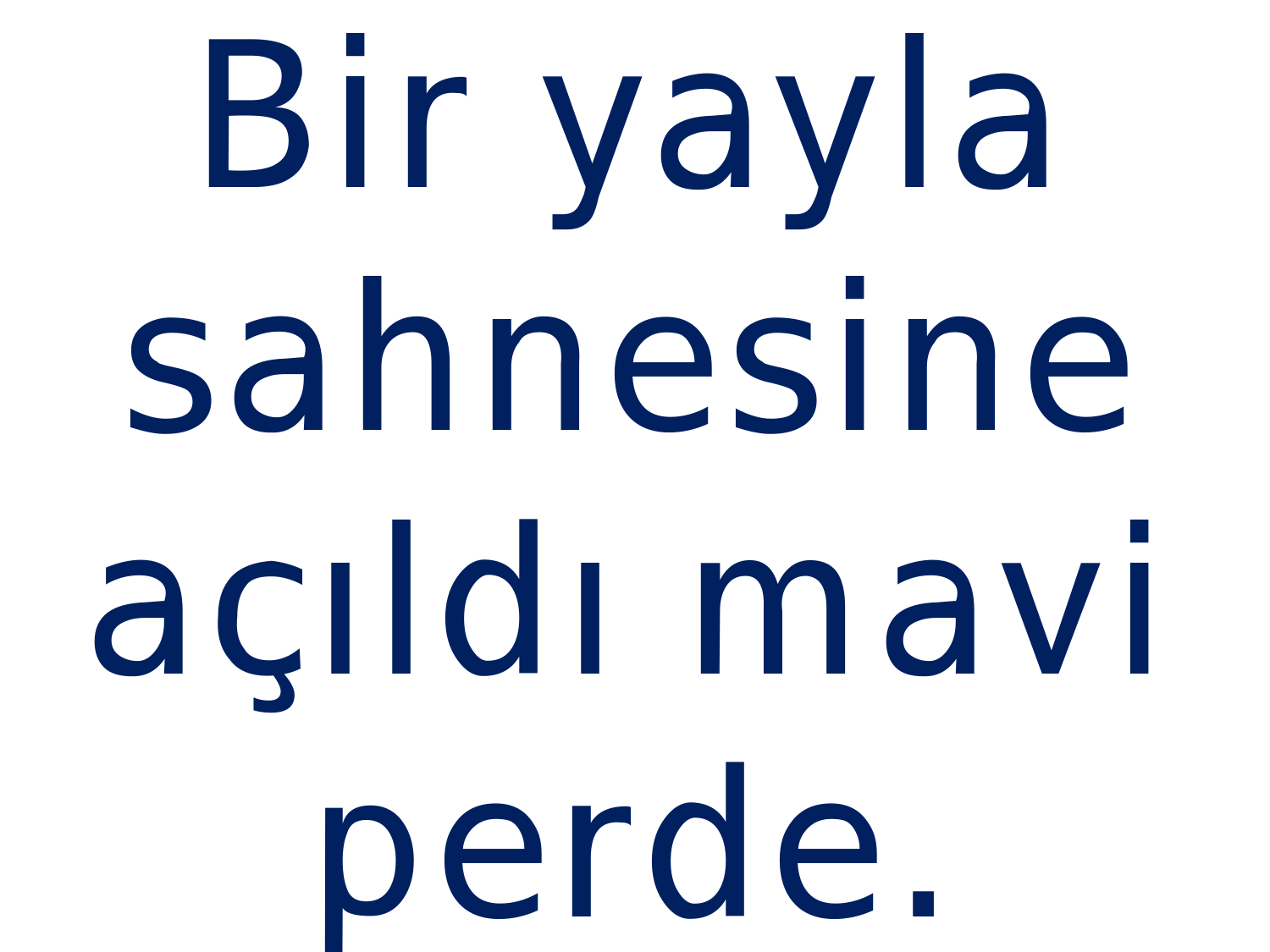

# Bir yayla sahnesine açıldı mavi perde.